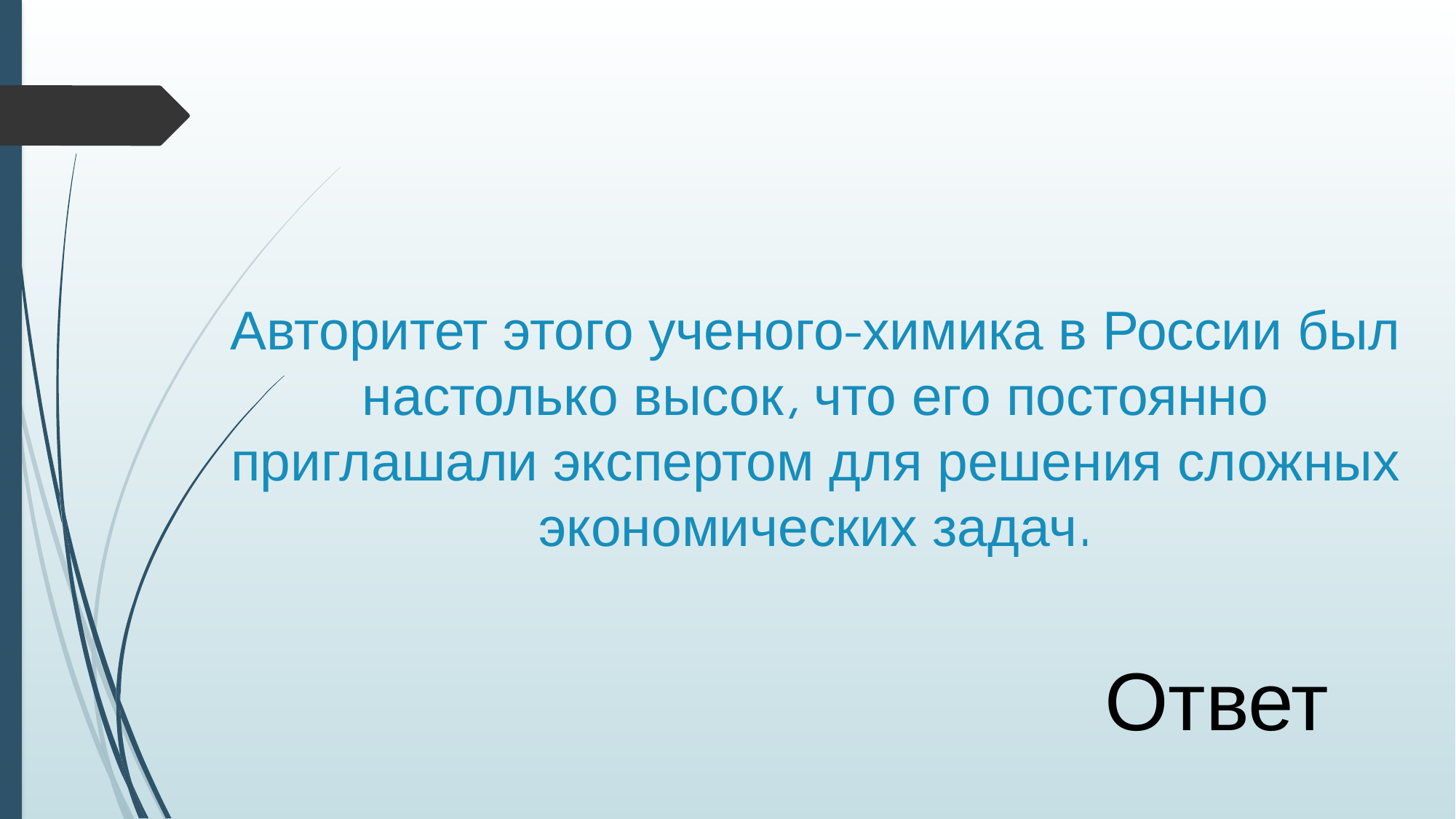

# Авторитет этого ученого-химика в России был настолько высок, что его постоянно приглашали экспертом для решения сложных экономических задач.
Ответ